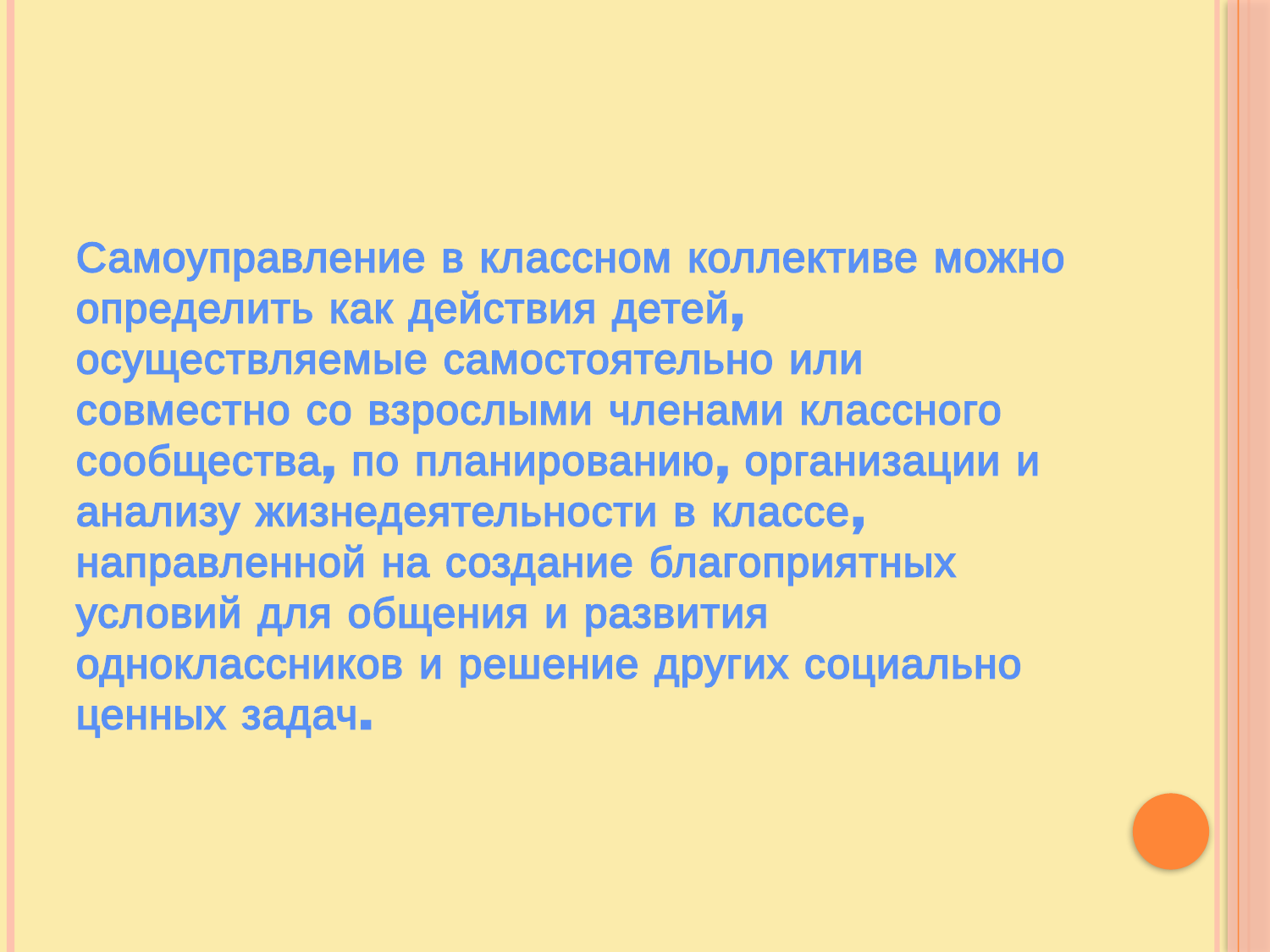

# Самоуправление в классном коллективе можно определить как действия детей, осуществляемые самостоятельно или совместно со взрослыми членами классного сообщества, по планированию, организации и анализу жизнедеятельности в классе, направленной на создание благоприятных условий для общения и развития одноклассников и решение других социально ценных задач.